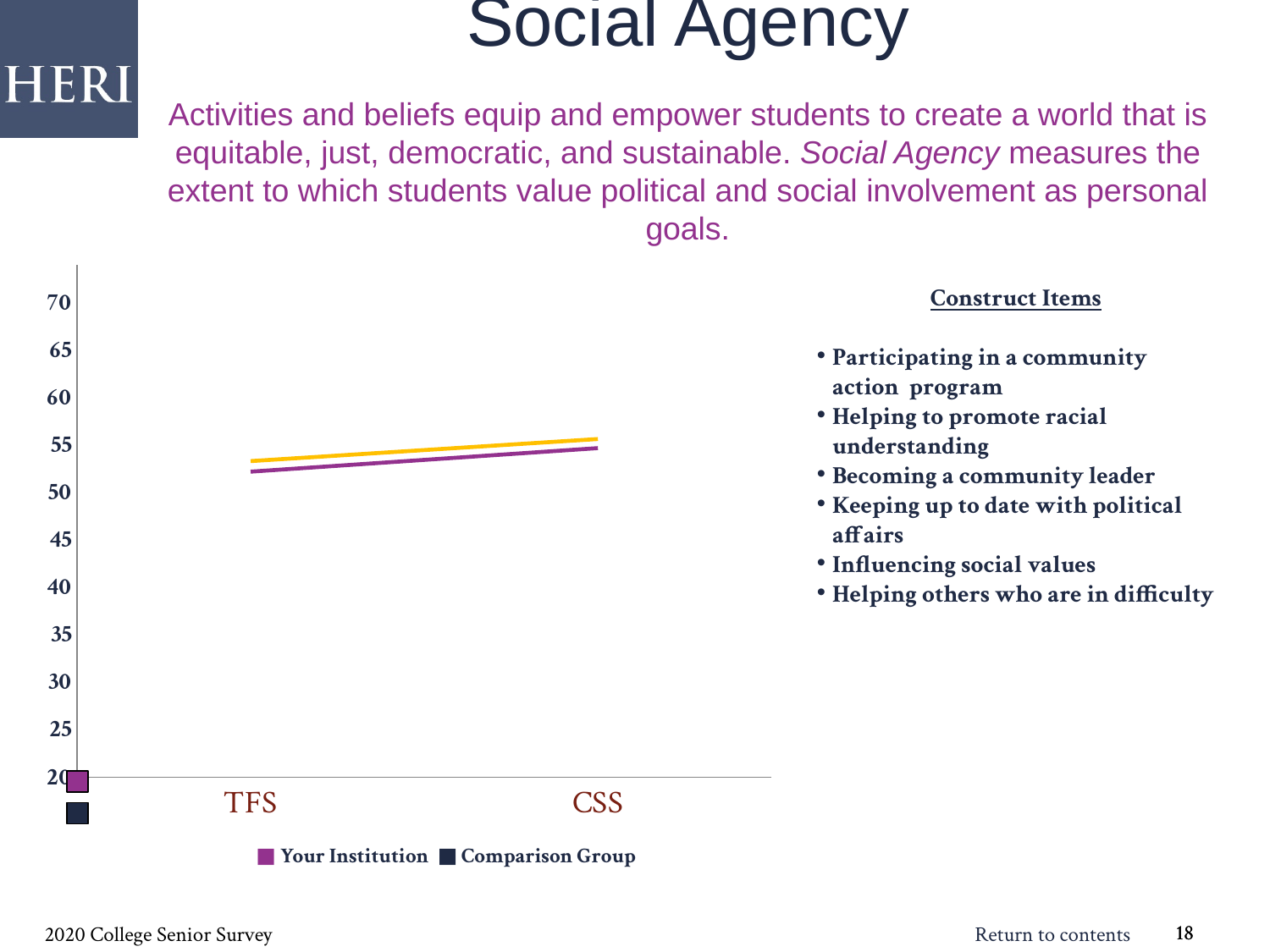

# Social Agency Activities and beliefs equip and empower students to create a world that is equitable, just, democratic, and sustainable. Social Agency measures the extent to which students value political and social involvement as personal goals.

### Chart

| Category | i | c |
|---|---|---|
| TFS | 52.18 | 53.29 |
| CSS | 54.66 | 55.62 |
Construct Items

Participating in a community action  program
Helping to promote racial understanding
Becoming a community leader
Keeping up to date with political affairs
Influencing social values
Helping others who are in difficulty

■ Your Institution  ■ Comparison Group
2020 College Senior Survey
18
18